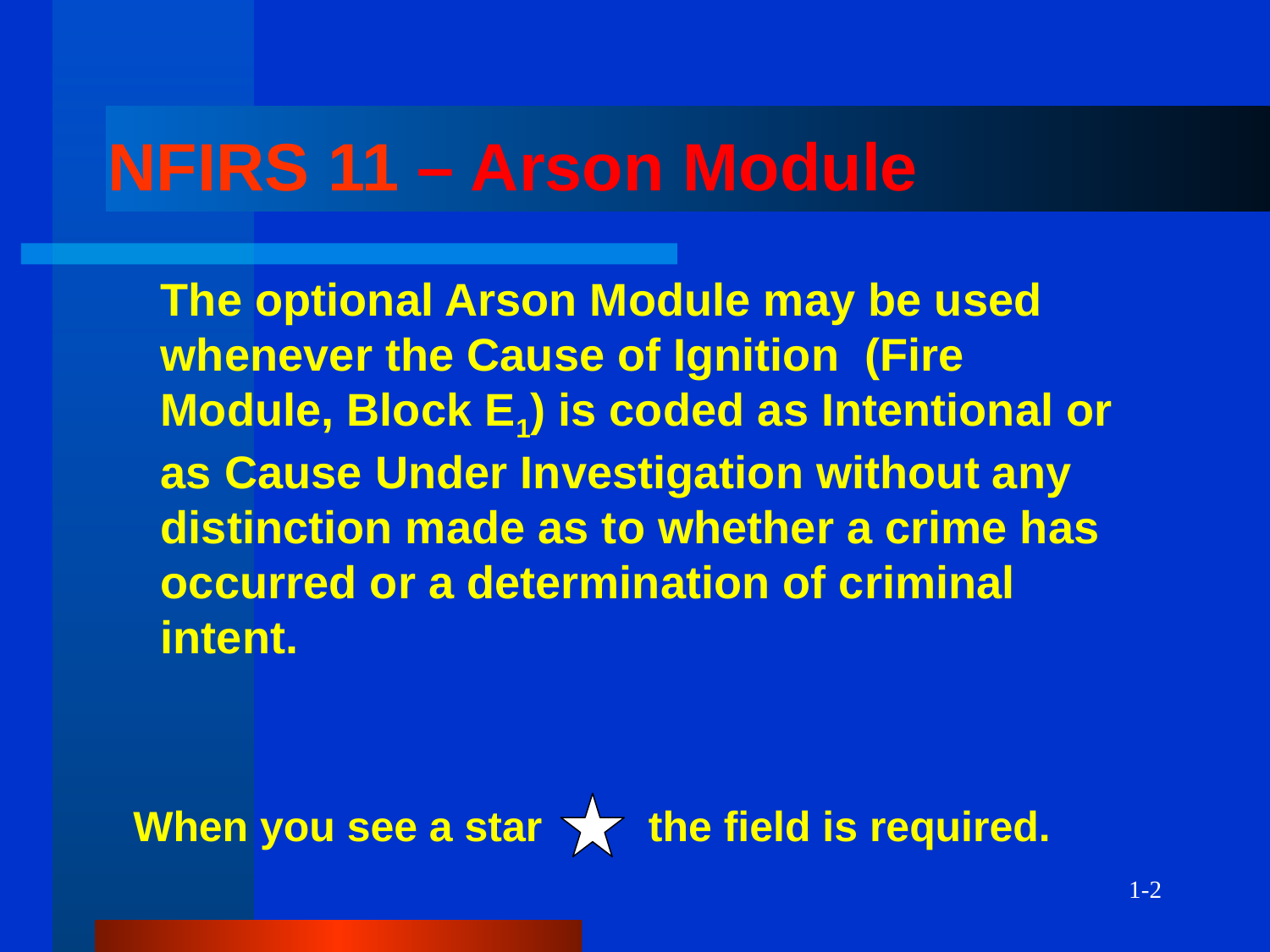

# NFIRS 11 – Arson Module
The optional Arson Module may be used whenever the Cause of Ignition  (Fire Module, Block E1) is coded as Intentional or as Cause Under Investigation without any distinction made as to whether a crime has occurred or a determination of criminal intent.

When you see a star         the field is required.

1-2